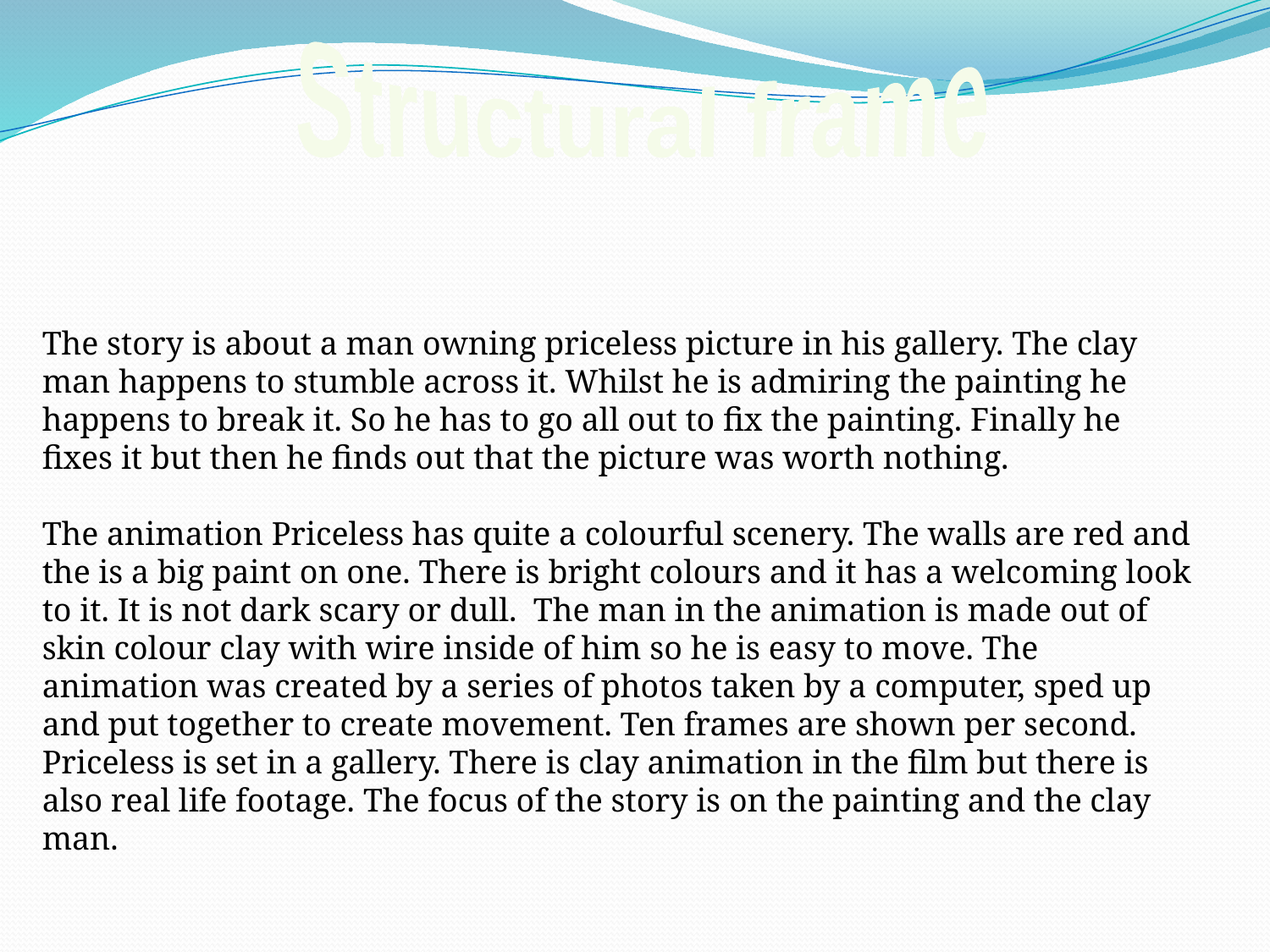

Structural frame
The story is about a man owning priceless picture in his gallery. The clay man happens to stumble across it. Whilst he is admiring the painting he happens to break it. So he has to go all out to fix the painting. Finally he fixes it but then he finds out that the picture was worth nothing.

The animation Priceless has quite a colourful scenery. The walls are red and the is a big paint on one. There is bright colours and it has a welcoming look to it. It is not dark scary or dull.  The man in the animation is made out of skin colour clay with wire inside of him so he is easy to move. The animation was created by a series of photos taken by a computer, sped up and put together to create movement. Ten frames are shown per second. Priceless is set in a gallery. There is clay animation in the film but there is also real life footage. The focus of the story is on the painting and the clay man.